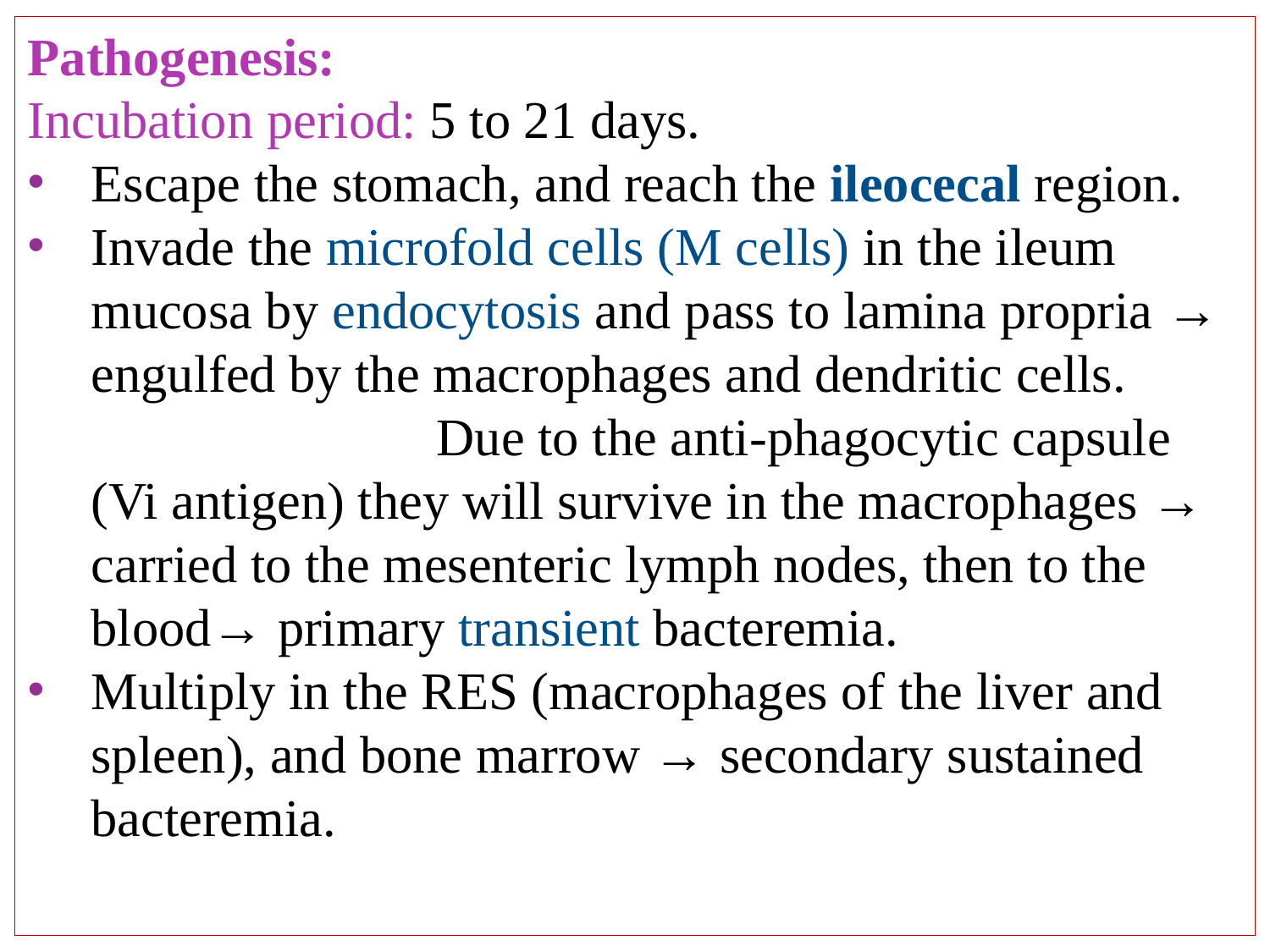

Pathogenesis:
Incubation period: 5 to 21 days.
Escape the stomach, and reach the ileocecal region.
Invade the microfold cells (M cells) in the ileum mucosa by endocytosis and pass to lamina propria → engulfed by the macrophages and dendritic cells.                                   Due to the anti-phagocytic capsule (Vi antigen) they will survive in the macrophages → carried to the mesenteric lymph nodes, then to the blood→ primary transient bacteremia.
Multiply in the RES (macrophages of the liver and spleen), and bone marrow → secondary sustained bacteremia.